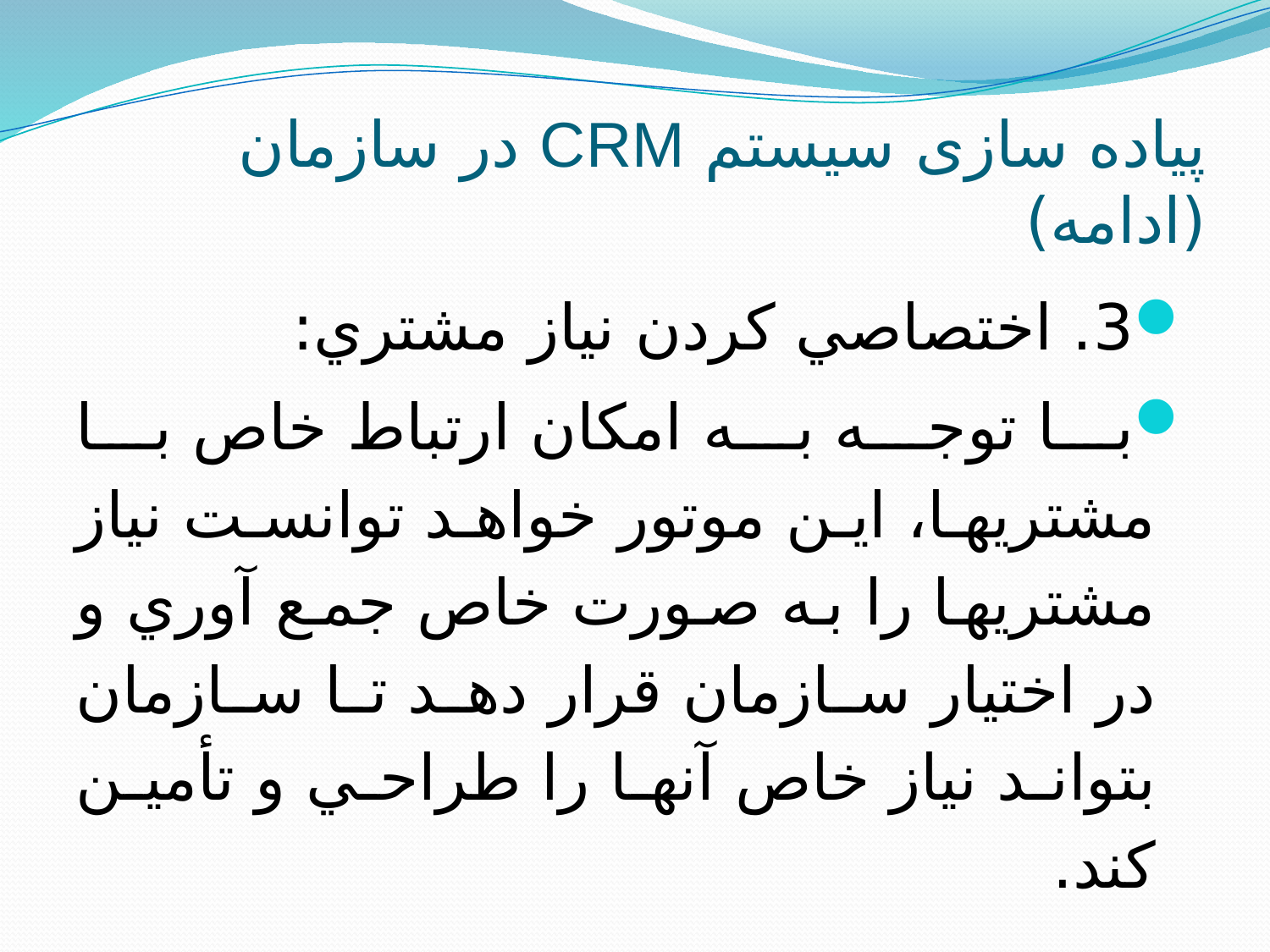

# پیاده سازی سیستم CRM در سازمان (ادامه)
3. اختصاصي كردن نياز مشتري:
با توجه به امكان ارتباط خاص با مشتريها، اين موتور خواهد توانست نياز مشتريها را به صورت خاص جمع آوري و در اختيار سازمان قرار دهد تا سازمان بتواند نياز خاص آنها را طراحي و تأمين كند.